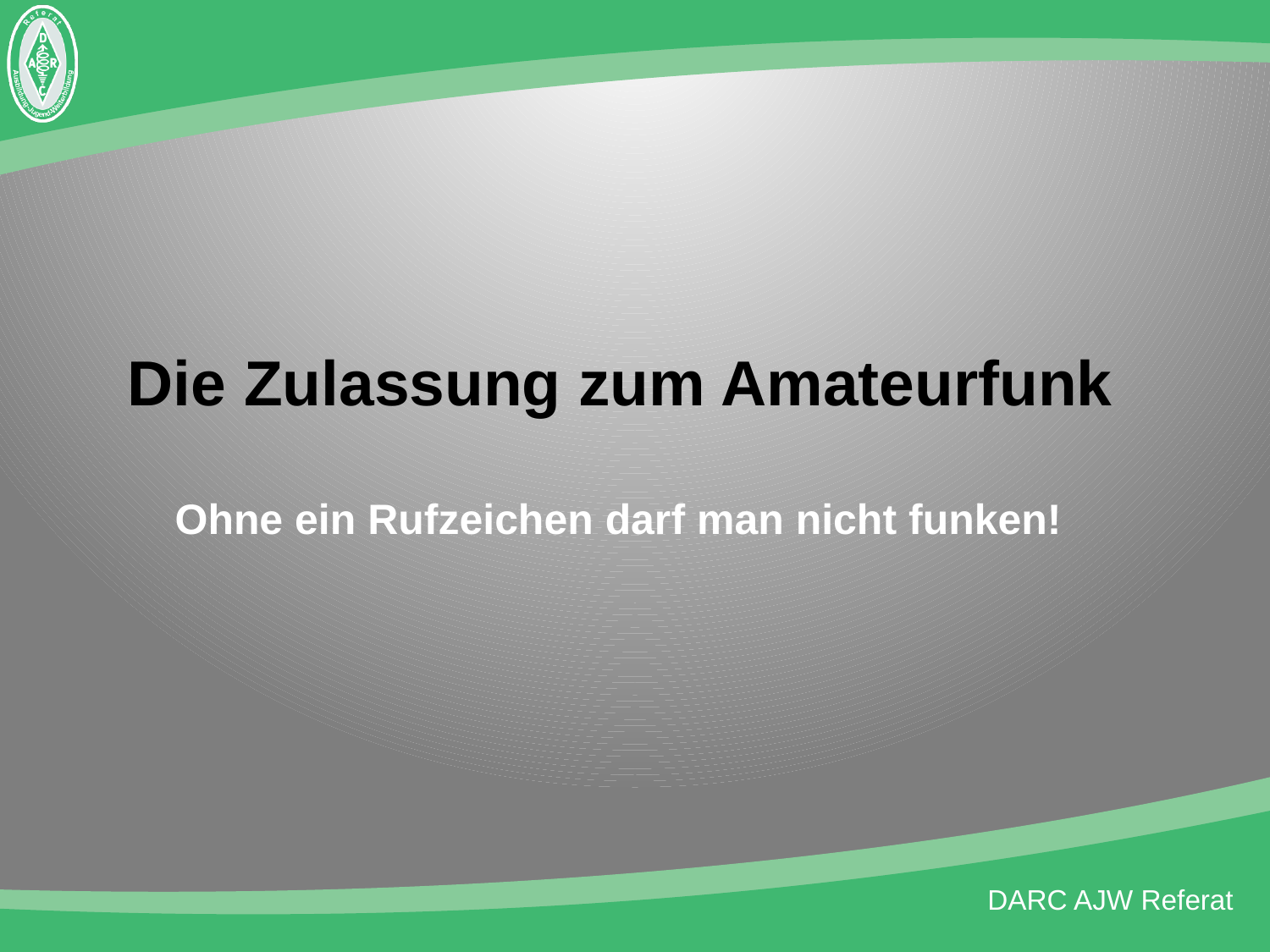

# Die Zulassung zum Amateurfunk
Ohne ein Rufzeichen darf man nicht funken!